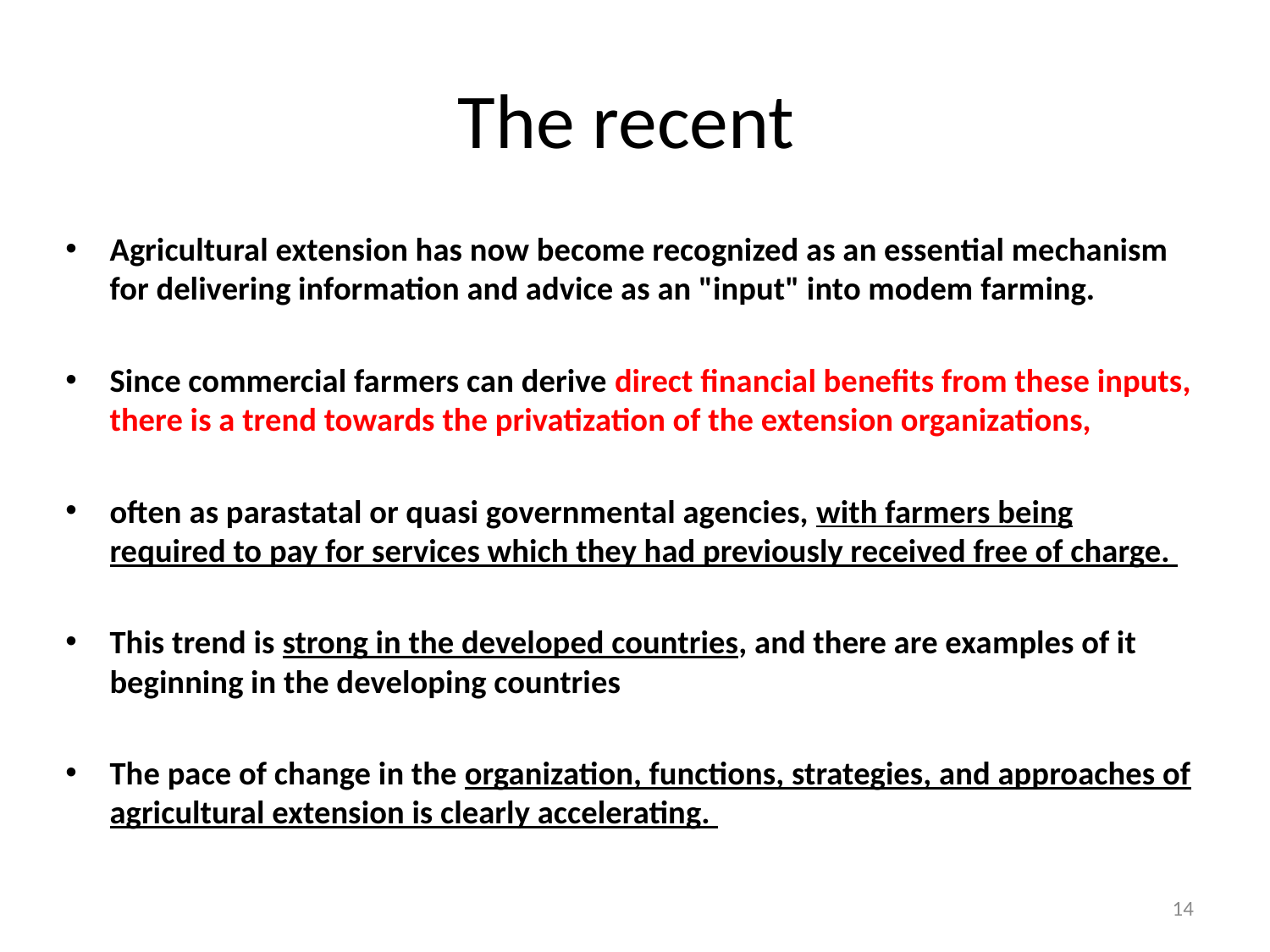

# The recent
Agricultural extension has now become recognized as an essential mechanism for delivering information and advice as an "input" into modem farming.

Since commercial farmers can derive direct financial benefits from these inputs, there is a trend towards the privatization of the extension organizations,

often as parastatal or quasi governmental agencies, with farmers being required to pay for services which they had previously received free of charge.

This trend is strong in the developed countries, and there are examples of it beginning in the developing countries

The pace of change in the organization, functions, strategies, and approaches of agricultural extension is clearly accelerating.

14